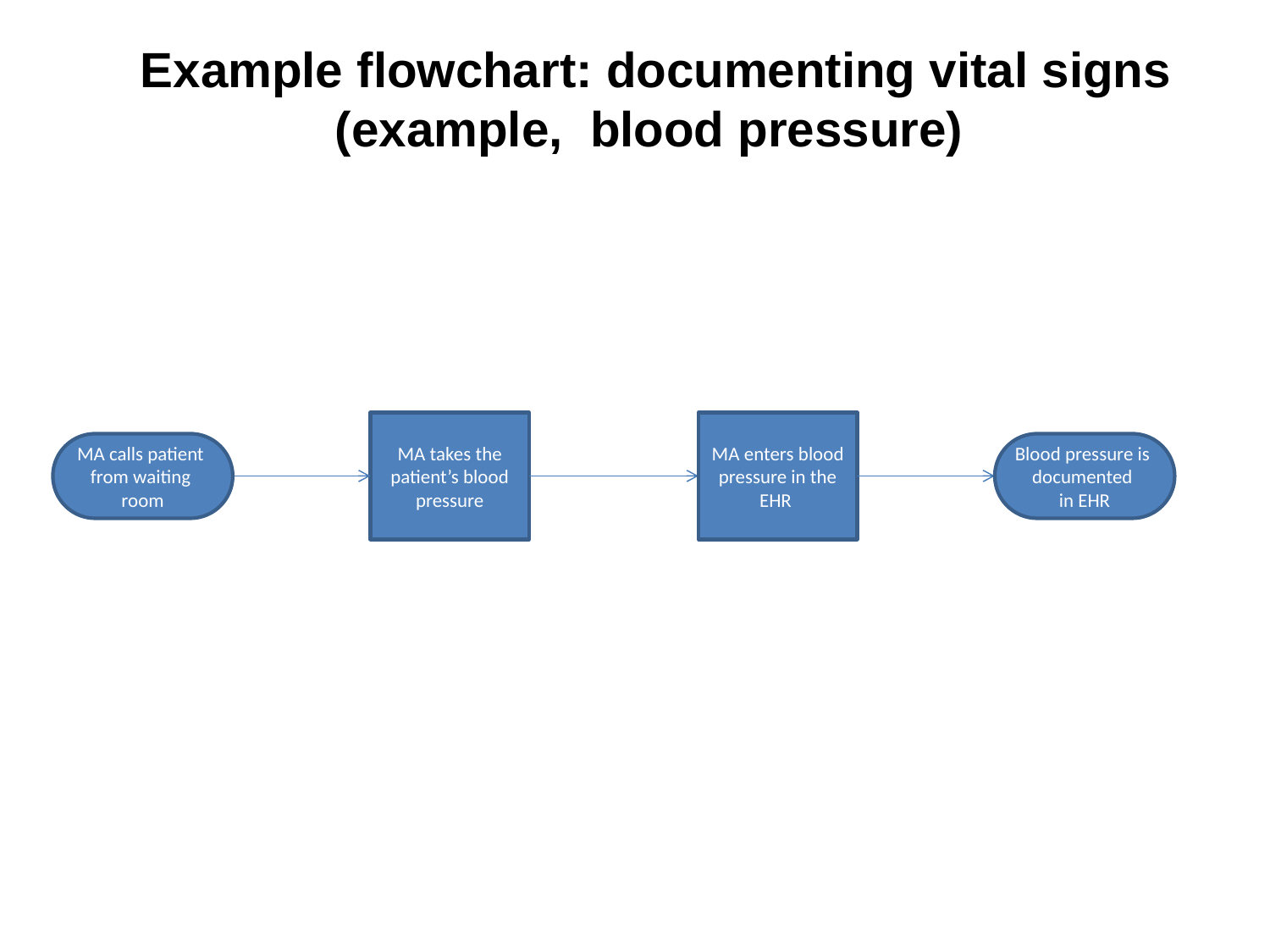

Example flowchart: documenting vital signs (example,  blood pressure)
MA takes the patient’s blood pressure
MA enters blood pressure in the EHR
MA calls patient
from waiting
room
Blood pressure is
documented
in EHR